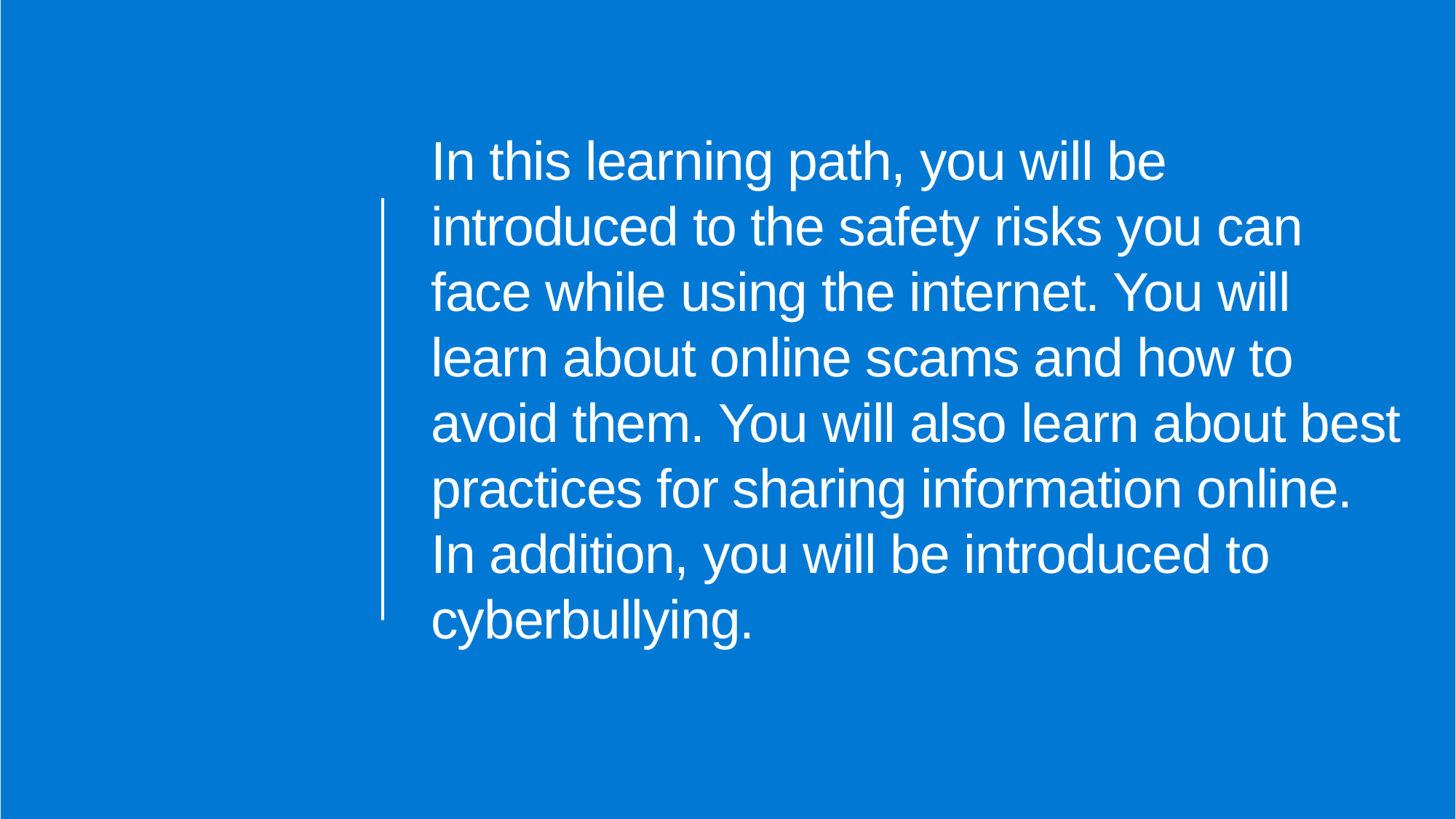

In this learning path, you will be introduced to the safety risks you can face while using the internet. You will learn about online scams and how to avoid them. You will also learn about best practices for sharing information online. In addition, you will be introduced to cyberbullying.